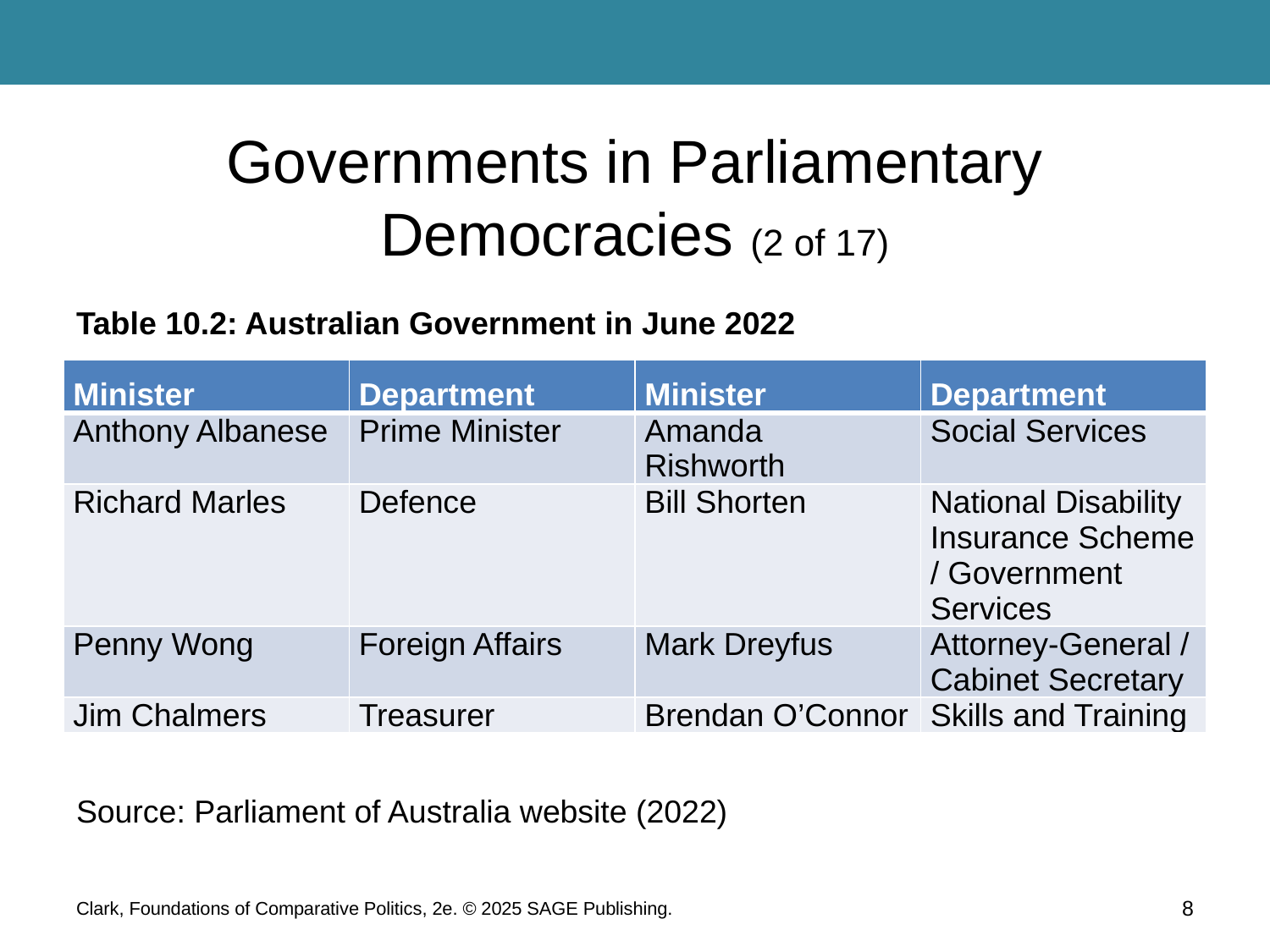

# Governments in Parliamentary Democracies (2 of 17)
Table 10.2: Australian Government in June 2022

Source: Parliament of Australia website (2022)
| Minister | Department | Minister | Department |
| --- | --- | --- | --- |
| Anthony Albanese | Prime Minister | Amanda Rishworth | Social Services |
| Richard Marles | Defence | Bill Shorten | National Disability Insurance Scheme / Government Services |
| Penny Wong | Foreign Affairs | Mark Dreyfus | Attorney-General / Cabinet Secretary |
| Jim Chalmers | Treasurer | Brendan O’Connor | Skills and Training |
Clark, Foundations of Comparative Politics, 2e. © 2025 SAGE Publishing.
8